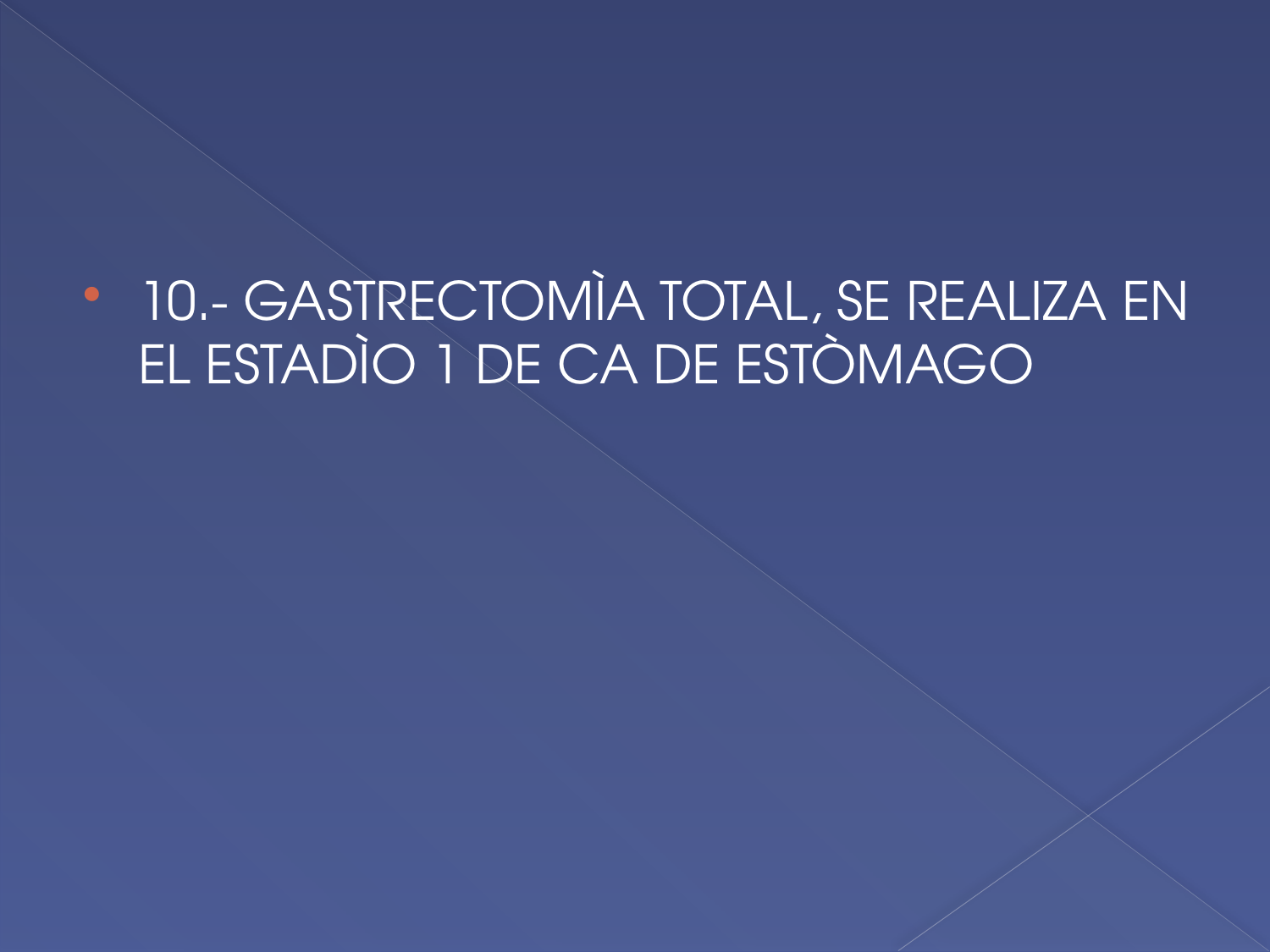

#
10.- GASTRECTOMÌA TOTAL, SE REALIZA EN EL ESTADÌO 1 DE CA DE ESTÒMAGO